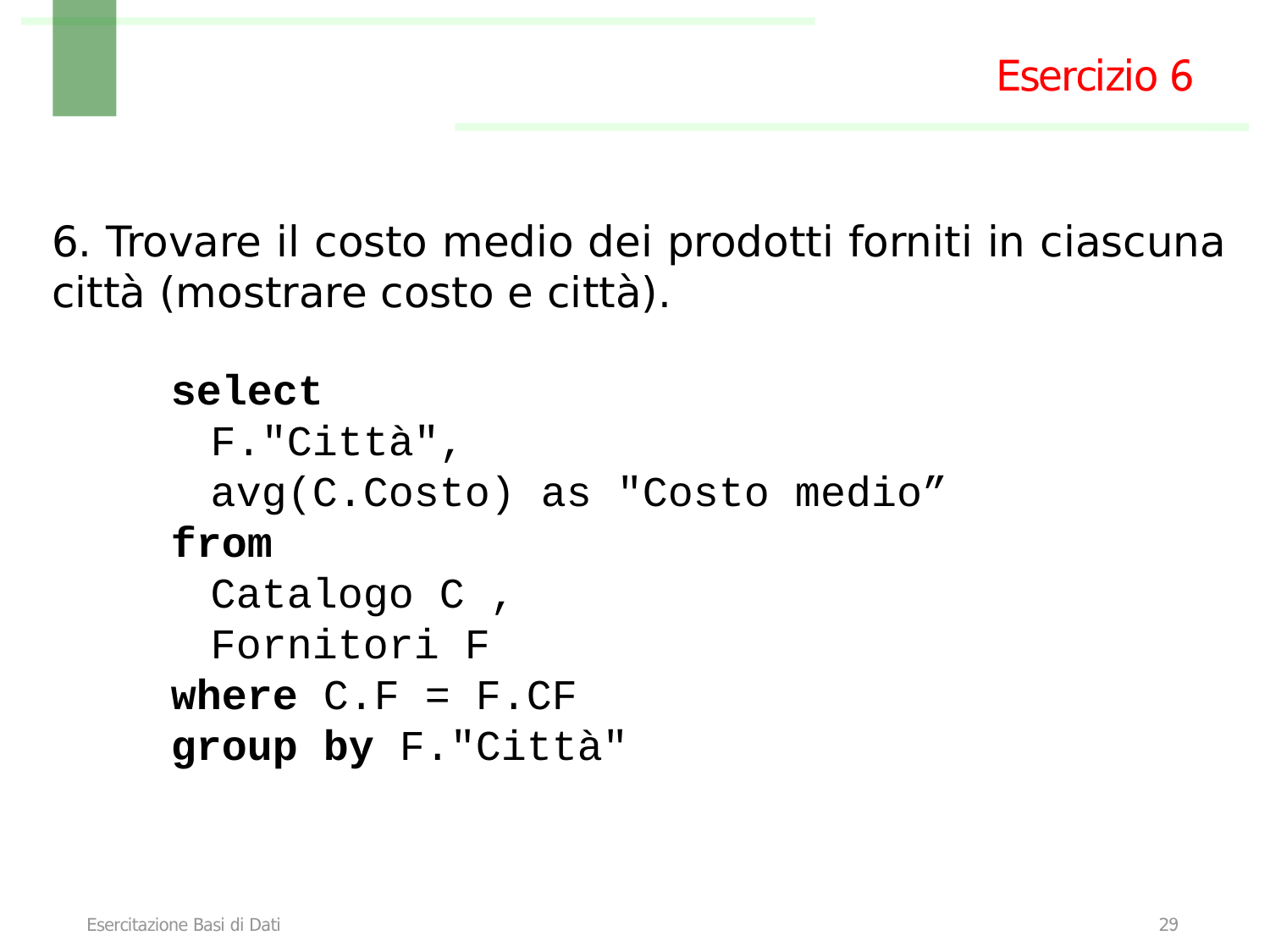

Esercizio 6

6. Trovare il costo medio dei prodotti forniti in ciascuna città (mostrare costo e città).
select
	F."Città",
	avg(C.Costo) as "Costo medio”
from
	Catalogo C ,
	Fornitori F
where C.F = F.CF
group by F."Città"